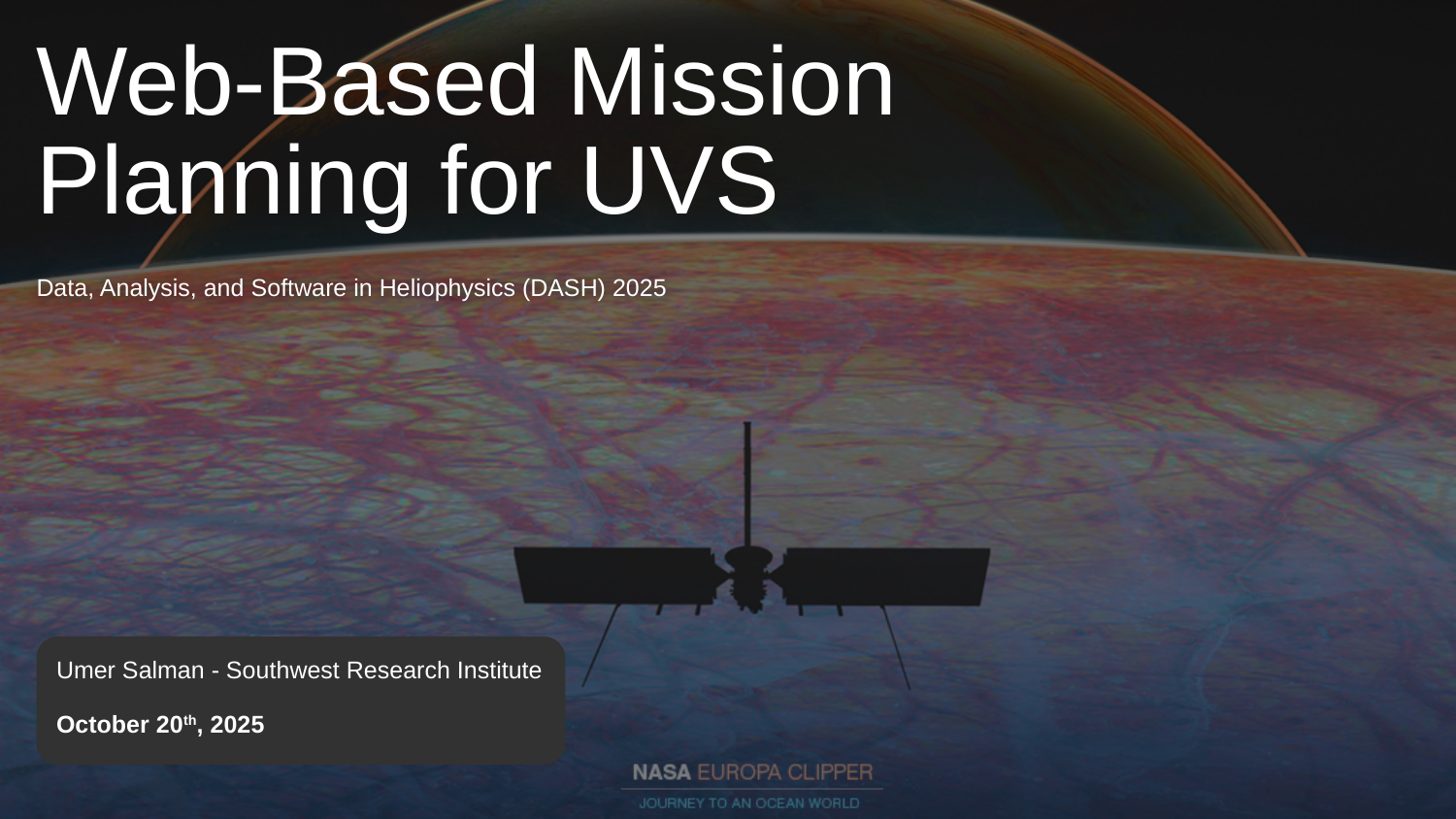

# Web-Based Mission Planning for UVS
Data, Analysis, and Software in Heliophysics (DASH) 2025

Umer Salman - Southwest Research Institute
October 20th, 2025